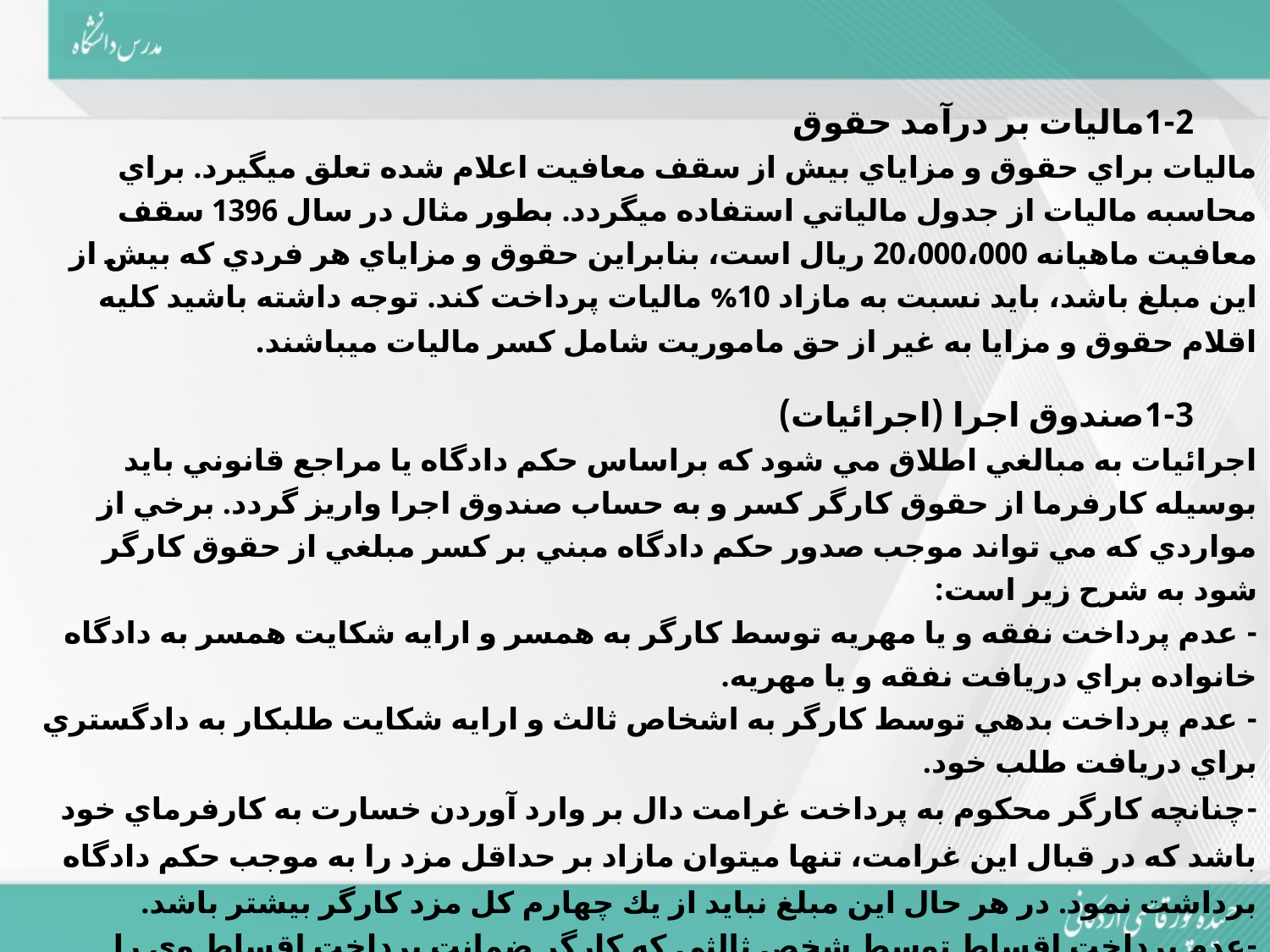

1-2ماليات بر درآمد حقوق
ماليات براي حقوق و مزاياي بيش از سقف معافيت اعلام شده تعلق مي­گيرد. براي محاسبه ماليات از جدول مالياتي استفاده مي­گردد. بطور مثال در سال 1396 سقف معافيت ماهيانه 20،000،000 ريال است، بنابراين حقوق و مزاياي هر فردي که بيش از اين مبلغ با­شد، بايد نسبت به مازاد 10% ماليات پرداخت کند. توجه داشته باشيد کليه اقلام حقوق و مزايا به غير از حق ماموريت شامل کسر ماليات مي­باشند.

1-3صندوق اجرا (اجرائيات)
اجرائيات به مبالغي اطلاق مي شود که براساس حکم دادگاه يا مراجع قانوني بايد بوسيله کارفرما از حقوق کارگر کسر و به حساب صندوق اجرا واريز گردد. برخي از مواردي که مي تواند موجب صدور حکم دادگاه مبني بر کسر مبلغي از حقوق کارگر شود به شرح زير است:
- عدم پرداخت نفقه و يا مهريه توسط کارگر به همسر و ارايه شکايت همسر به دادگاه خانواده براي دريافت نفقه و يا مهريه.
- عدم پرداخت بدهي توسط کارگر به اشخاص ثالث و ارايه شکايت طلبکار به دادگستري براي دريافت طلب خود.
-چنانچه كارگر محکوم به پرداخت غرامت دال بر وارد آوردن خسارت به كارفرماي خود باشد که در قبال اين غرامت، تنها مي­توان مازاد بر حداقل مزد را به موجب حكم دادگاه برداشت نمود. در هر حال اين مبلغ نبايد از يك چهارم كل مزد كارگر بيشتر باشد.
-عدم پرداخت اقساط توسط شخص ثالثي که کارگر ضمانت پرداخت اقساط وي را متعهد شده باشد.
-کارگر محکوم به پرداخت ديه باشد.